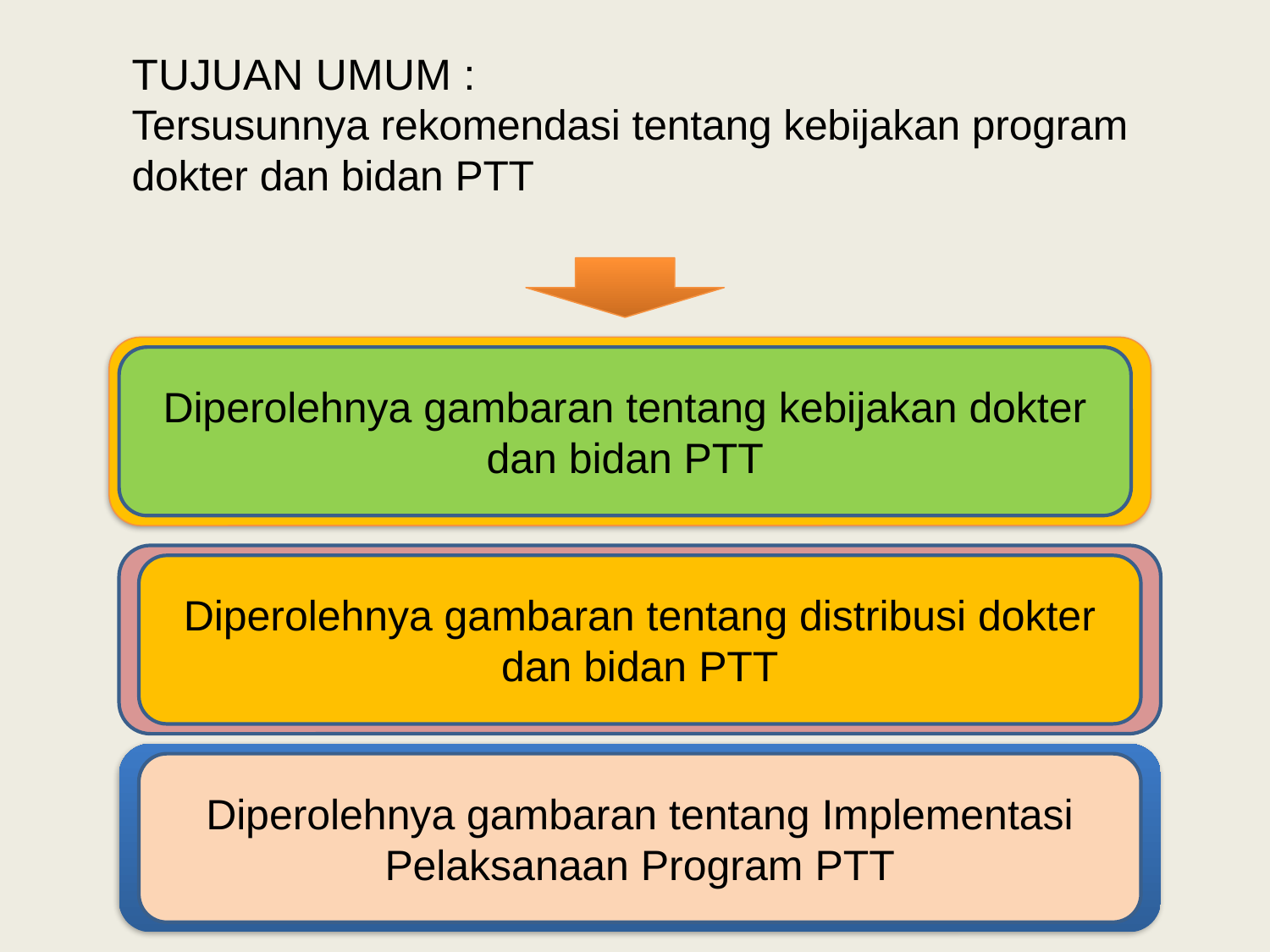

# TUJUAN UMUM : Tersusunnya rekomendasi tentang kebijakan program dokter dan bidan PTT

Diperolehnya gambaran tentang kebijakan dokter dan bidan PTT

Diperolehnya gambaran tentang distribusi dokter dan bidan PTT

Diperolehnya gambaran tentang Implementasi Pelaksanaan Program PTT